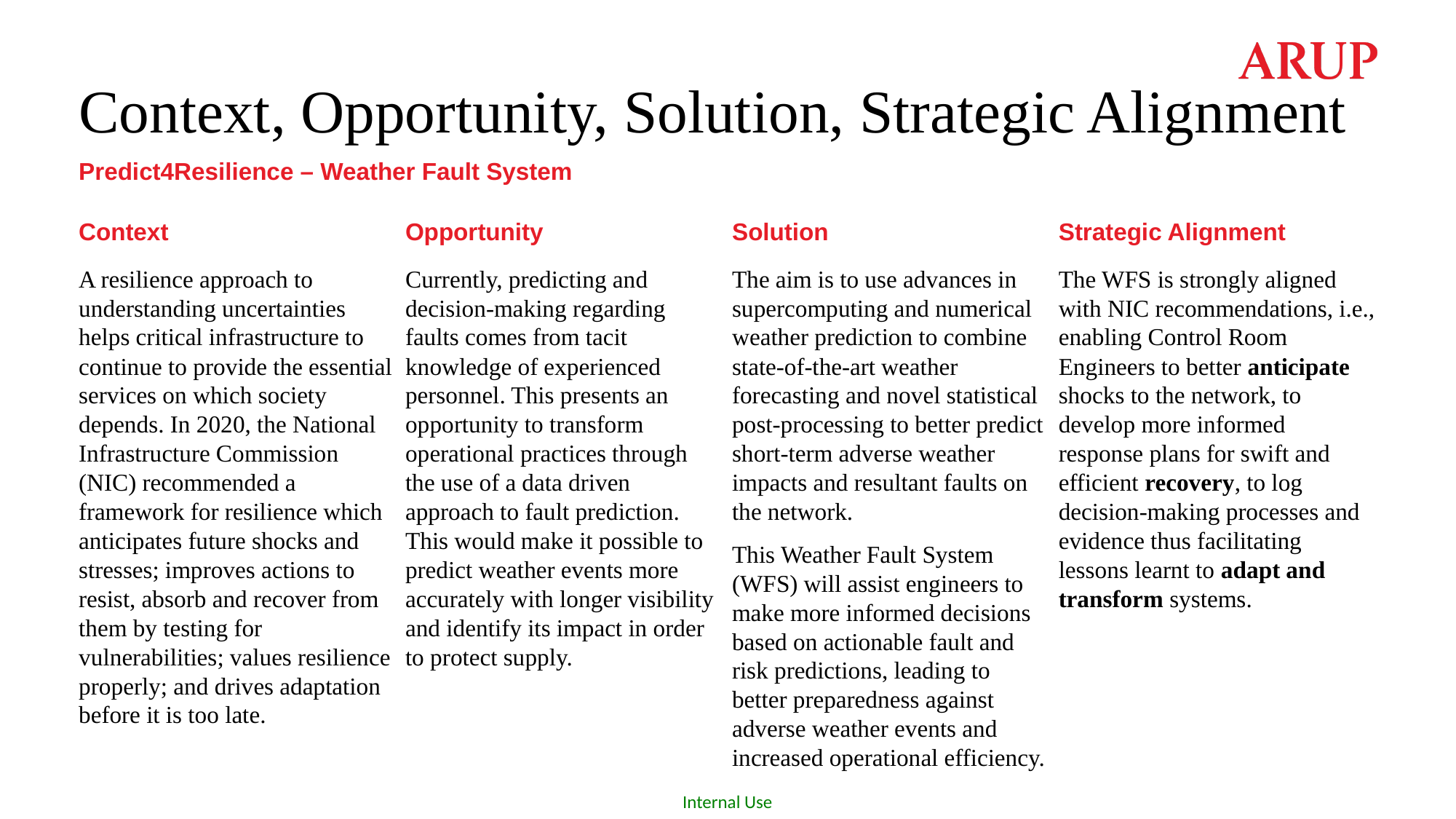

# Context, Opportunity, Solution, Strategic Alignment
Predict4Resilience – Weather Fault System
Context
A resilience approach to understanding uncertainties helps critical infrastructure to continue to provide the essential services on which society depends. In 2020, the National Infrastructure Commission (NIC) recommended a framework for resilience which anticipates future shocks and stresses; improves actions to resist, absorb and recover from them by testing for vulnerabilities; values resilience properly; and drives adaptation before it is too late.

Opportunity
Currently, predicting and decision-making regarding faults comes from tacit knowledge of experienced personnel. This presents an opportunity to transform operational practices through the use of a data driven approach to fault prediction. This would make it possible to predict weather events more accurately with longer visibility and identify its impact in order to protect supply.

Solution
The aim is to use advances in supercomputing and numerical weather prediction to combine state-of-the-art weather forecasting and novel statistical post-processing to better predict short-term adverse weather impacts and resultant faults on the network.
This Weather Fault System (WFS) will assist engineers to make more informed decisions based on actionable fault and risk predictions, leading to better preparedness against adverse weather events and increased operational efficiency.
Strategic Alignment
The WFS is strongly aligned with NIC recommendations, i.e., enabling Control Room Engineers to better anticipate shocks to the network, to develop more informed response plans for swift and efficient recovery, to log decision-making processes and evidence thus facilitating lessons learnt to adapt and transform systems.